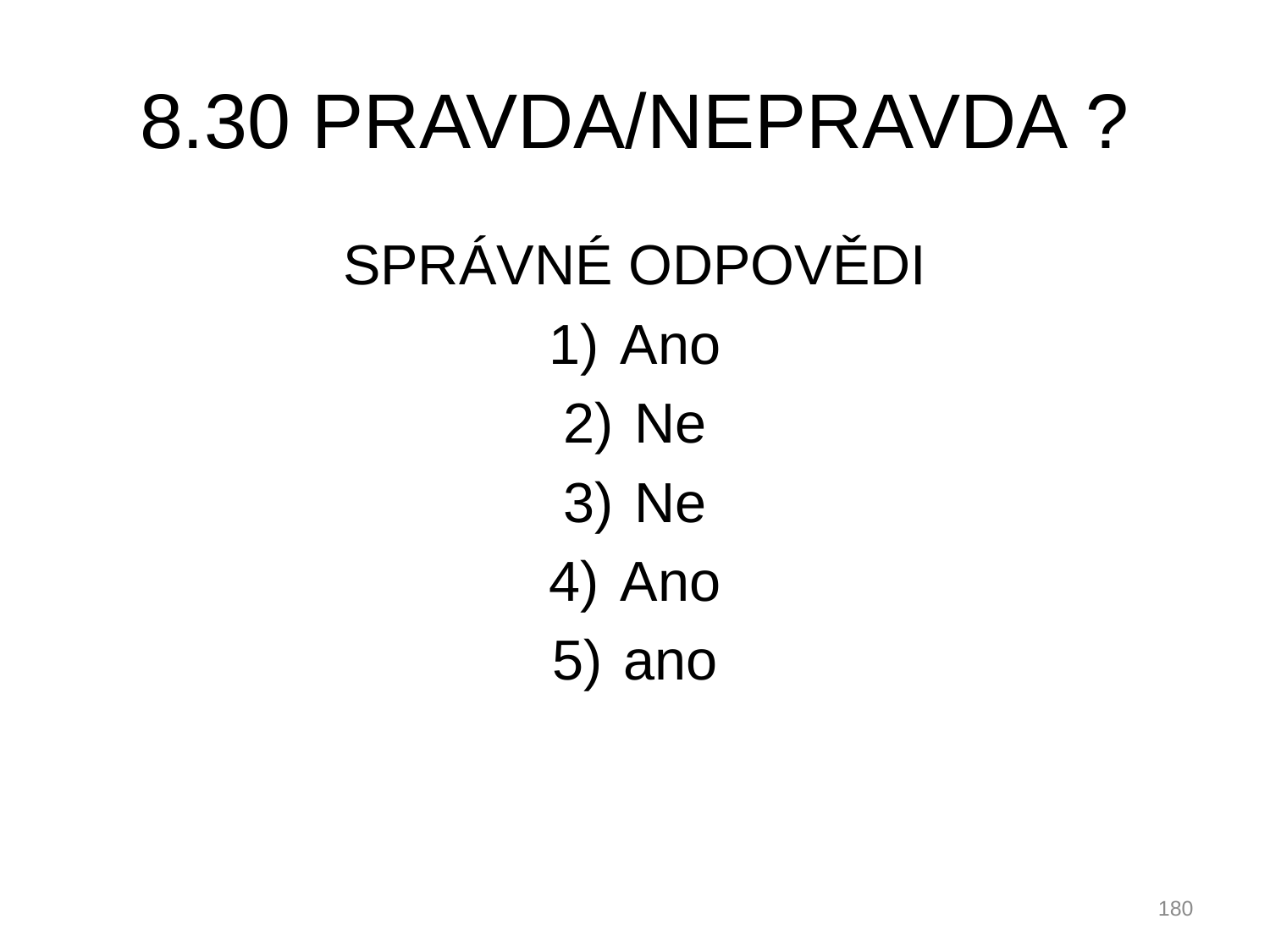

# 8.30 PRAVDA/NEPRAVDA ?
SPRÁVNÉ ODPOVĚDI
Ano
Ne
Ne
Ano
ano
180